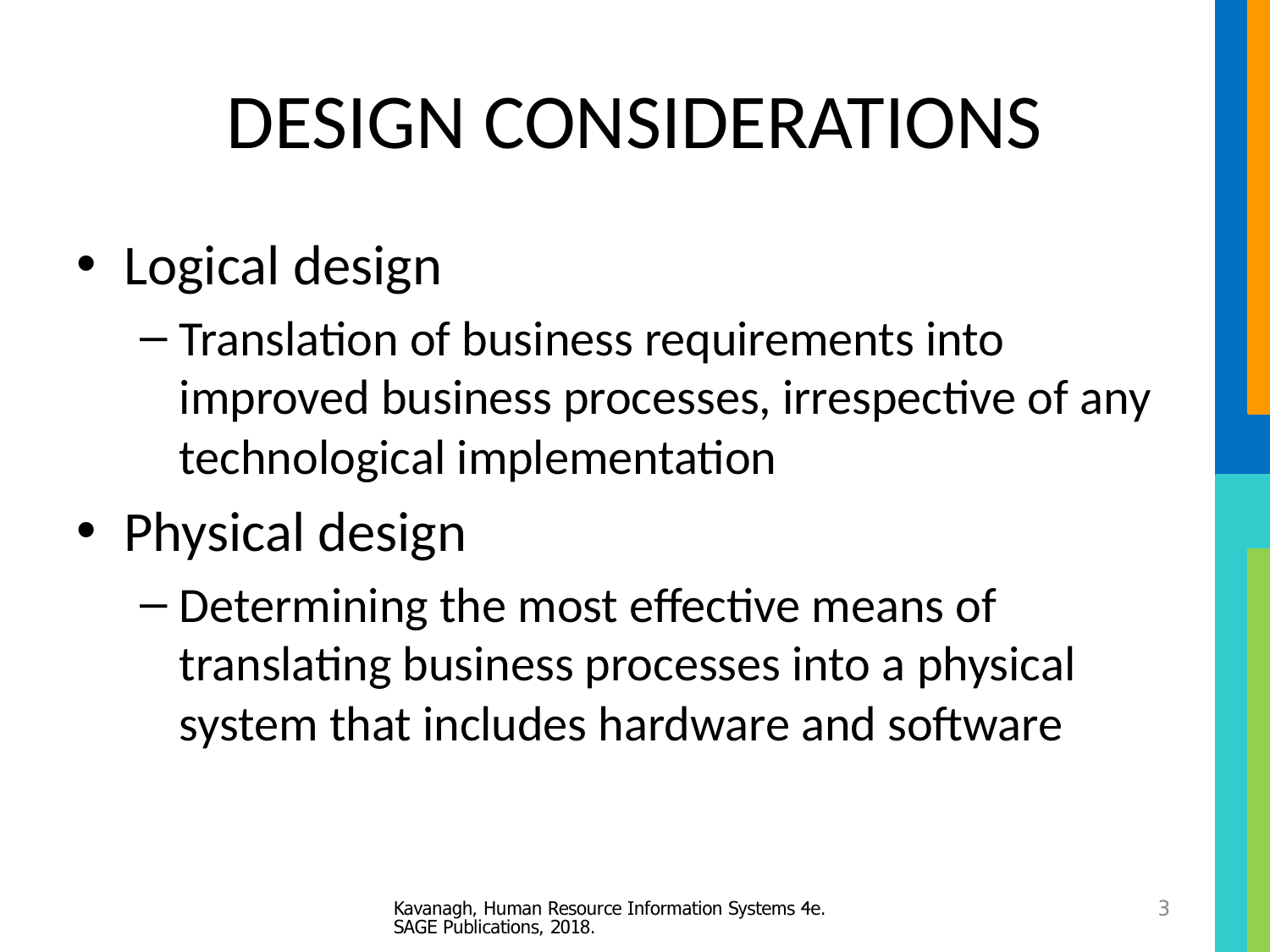

# DESIGN CONSIDERATIONS
Logical design
Translation of business requirements into improved business processes, irrespective of any technological implementation
Physical design
Determining the most effective means of translating business processes into a physical system that includes hardware and software

Kavanagh, Human Resource Information Systems 4e. SAGE Publications, 2018.
3